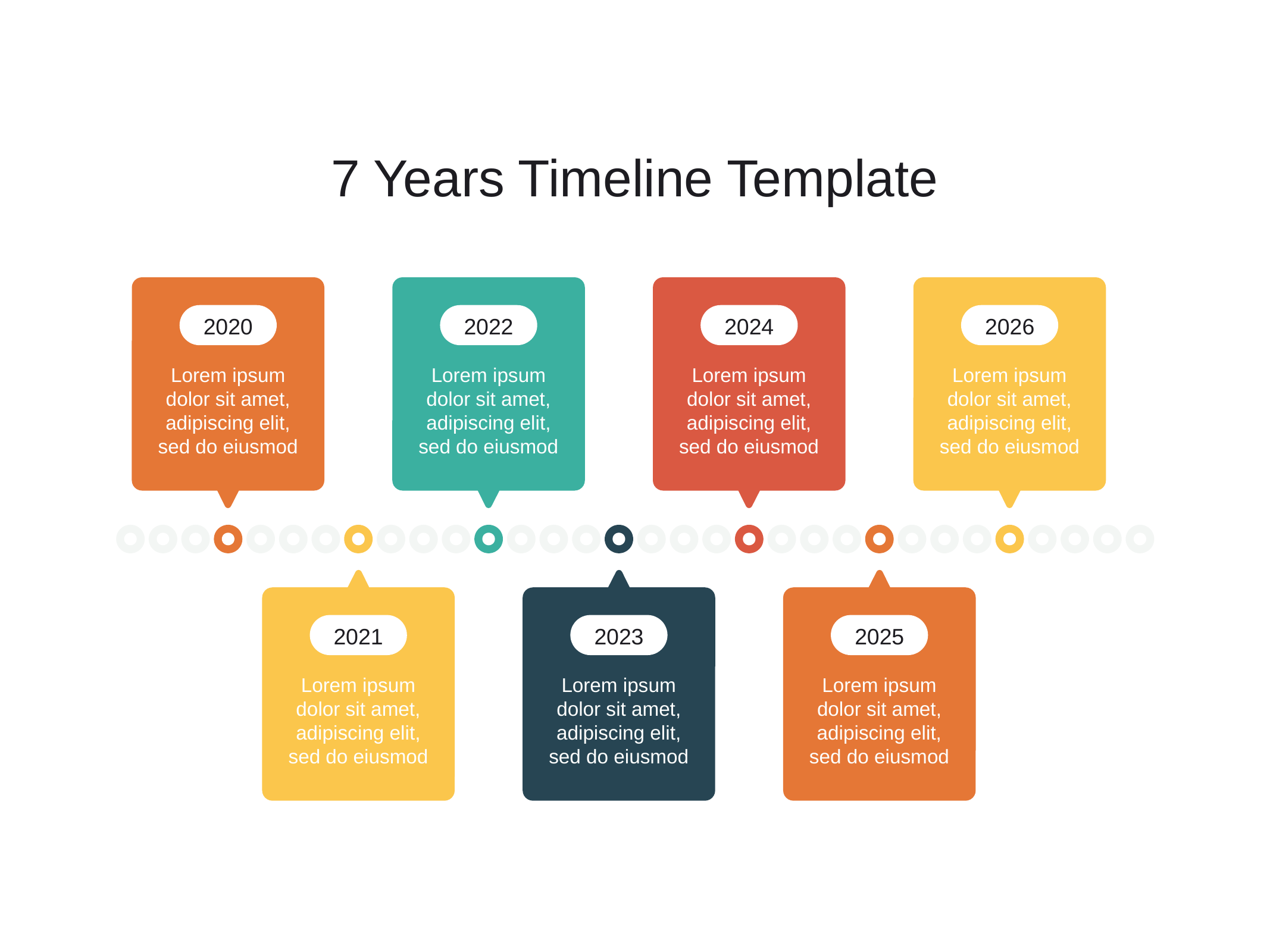

7 Years Timeline Template

2020
2022
2024
2026
Lorem ipsum dolor sit amet, adipiscing elit, sed do eiusmod
Lorem ipsum dolor sit amet, adipiscing elit, sed do eiusmod
Lorem ipsum dolor sit amet, adipiscing elit, sed do eiusmod
Lorem ipsum dolor sit amet, adipiscing elit, sed do eiusmod

2023
2025
2021
Lorem ipsum dolor sit amet, adipiscing elit, sed do eiusmod
Lorem ipsum dolor sit amet, adipiscing elit, sed do eiusmod
Lorem ipsum dolor sit amet, adipiscing elit, sed do eiusmod